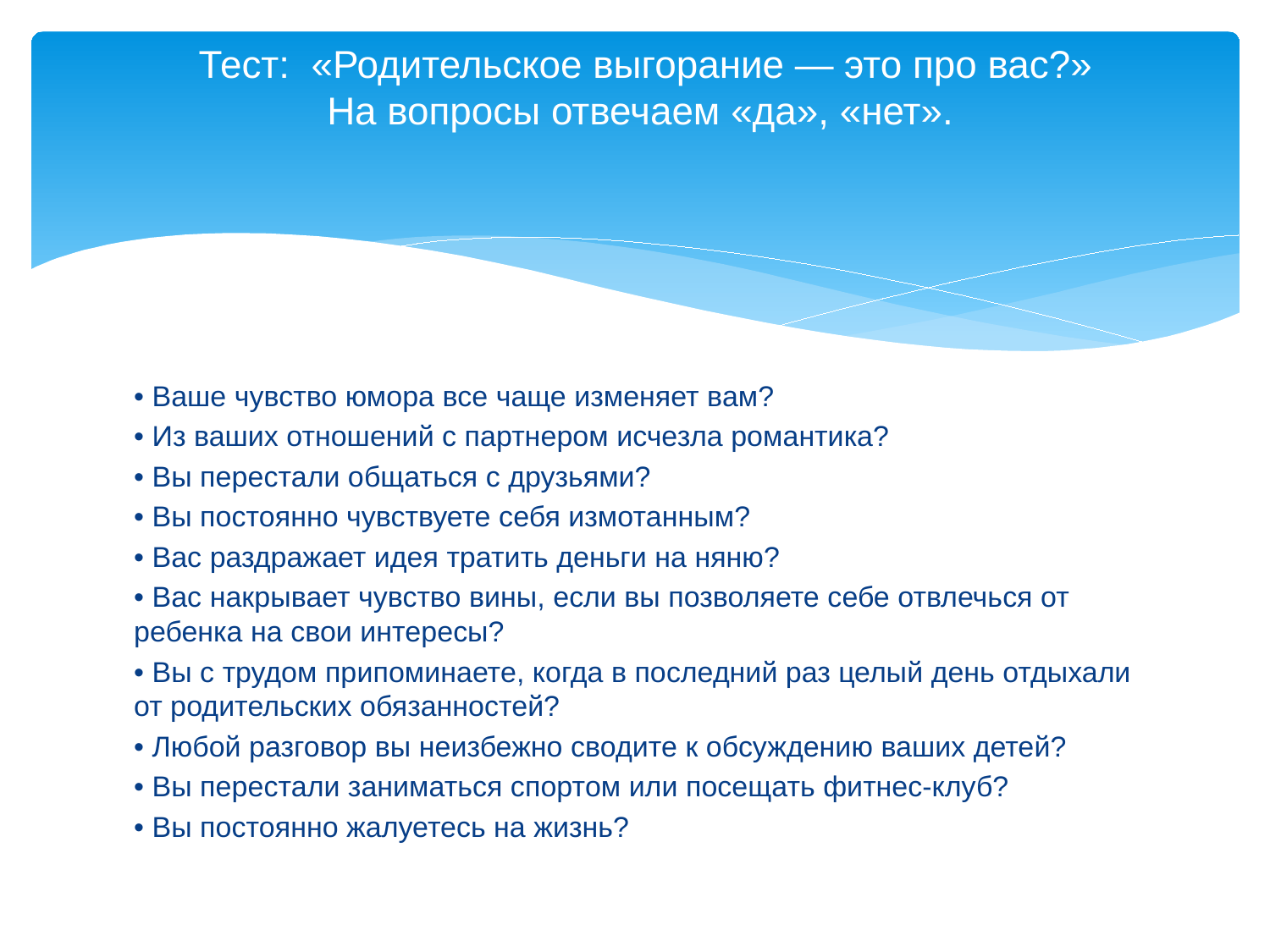

# Тест:  «Родительское выгорание — это про вас?» На вопросы отвечаем «да», «нет».
• Ваше чувство юмора все чаще изменяет вам?
• Из ваших отношений с партнером исчезла романтика?
• Вы перестали общаться с друзьями?
• Вы постоянно чувствуете себя измотанным?
• Вас раздражает идея тратить деньги на няню?
• Вас накрывает чувство вины, если вы позволяете себе отвлечься от ребенка на свои интересы?
• Вы с трудом припоминаете, когда в последний раз целый день отдыхали от родительских обязанностей?
• Любой разговор вы неизбежно сводите к обсуждению ваших детей?
• Вы перестали заниматься спортом или посещать фитнес-клуб?
• Вы постоянно жалуетесь на жизнь?